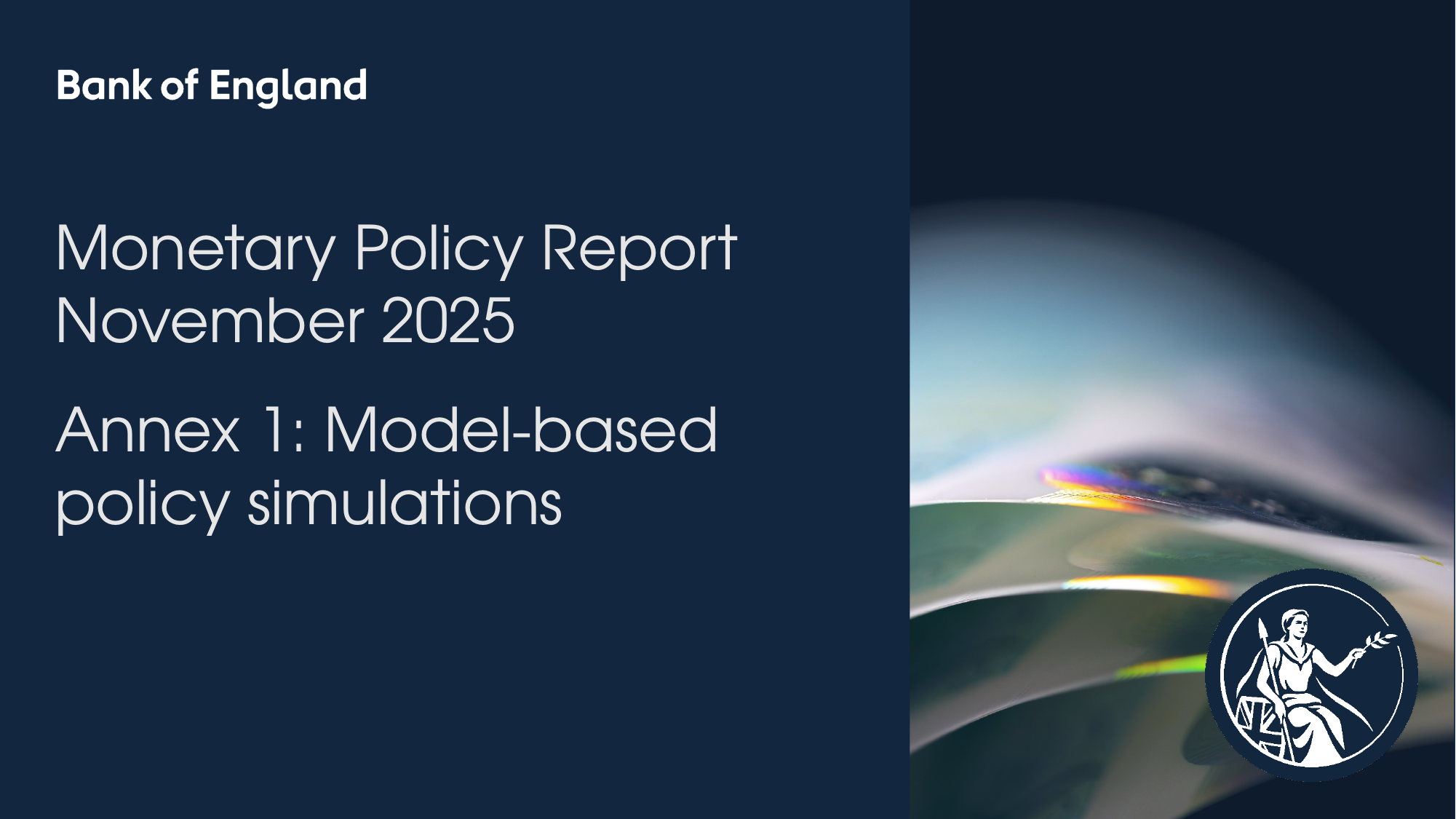

Monetary Policy Report
November 2025
Annex 1: Model-based policy simulations